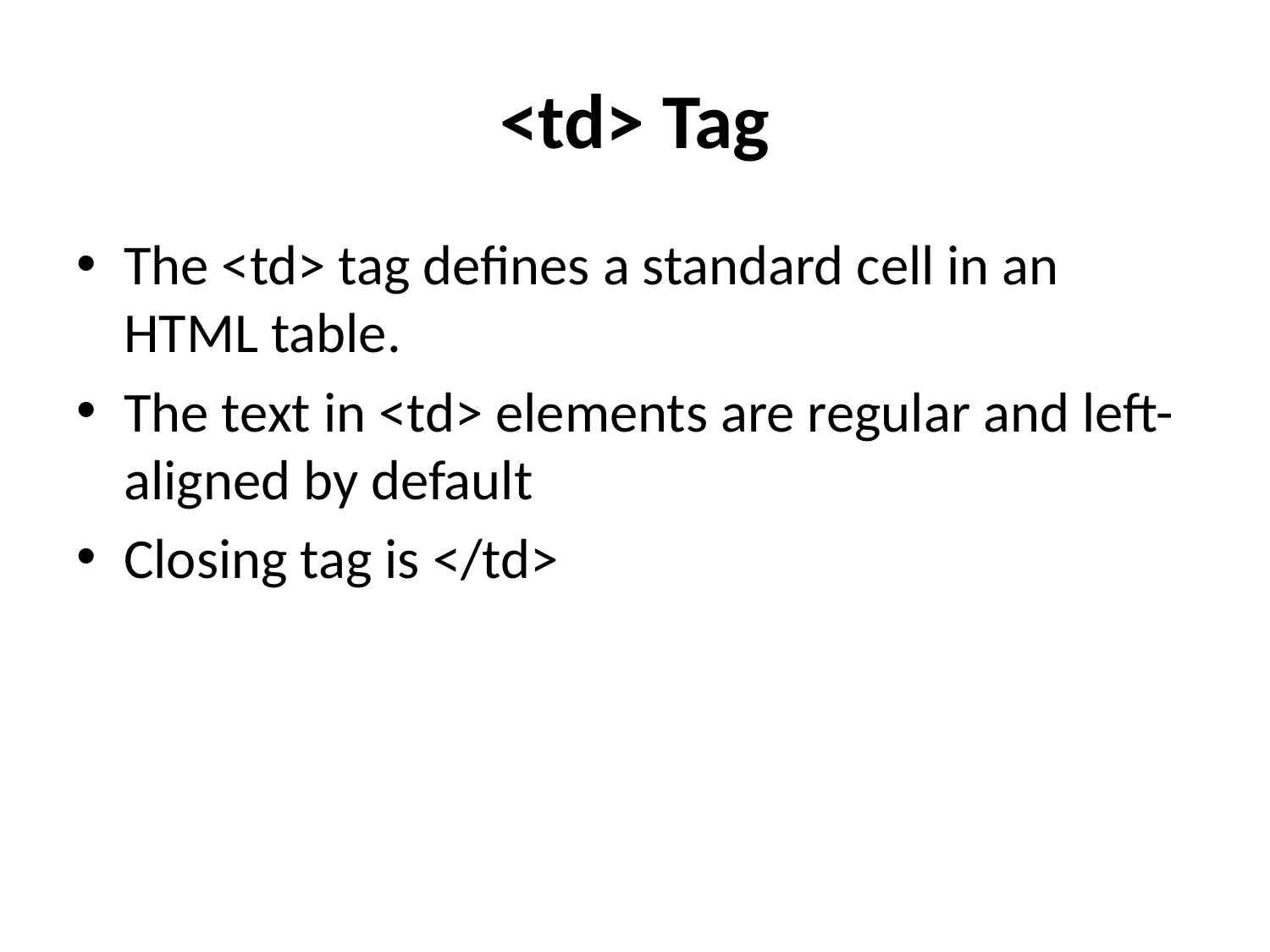

# <td> Tag
The <td> tag defines a standard cell in an HTML table.
The text in <td> elements are regular and left-aligned by default
Closing tag is </td>